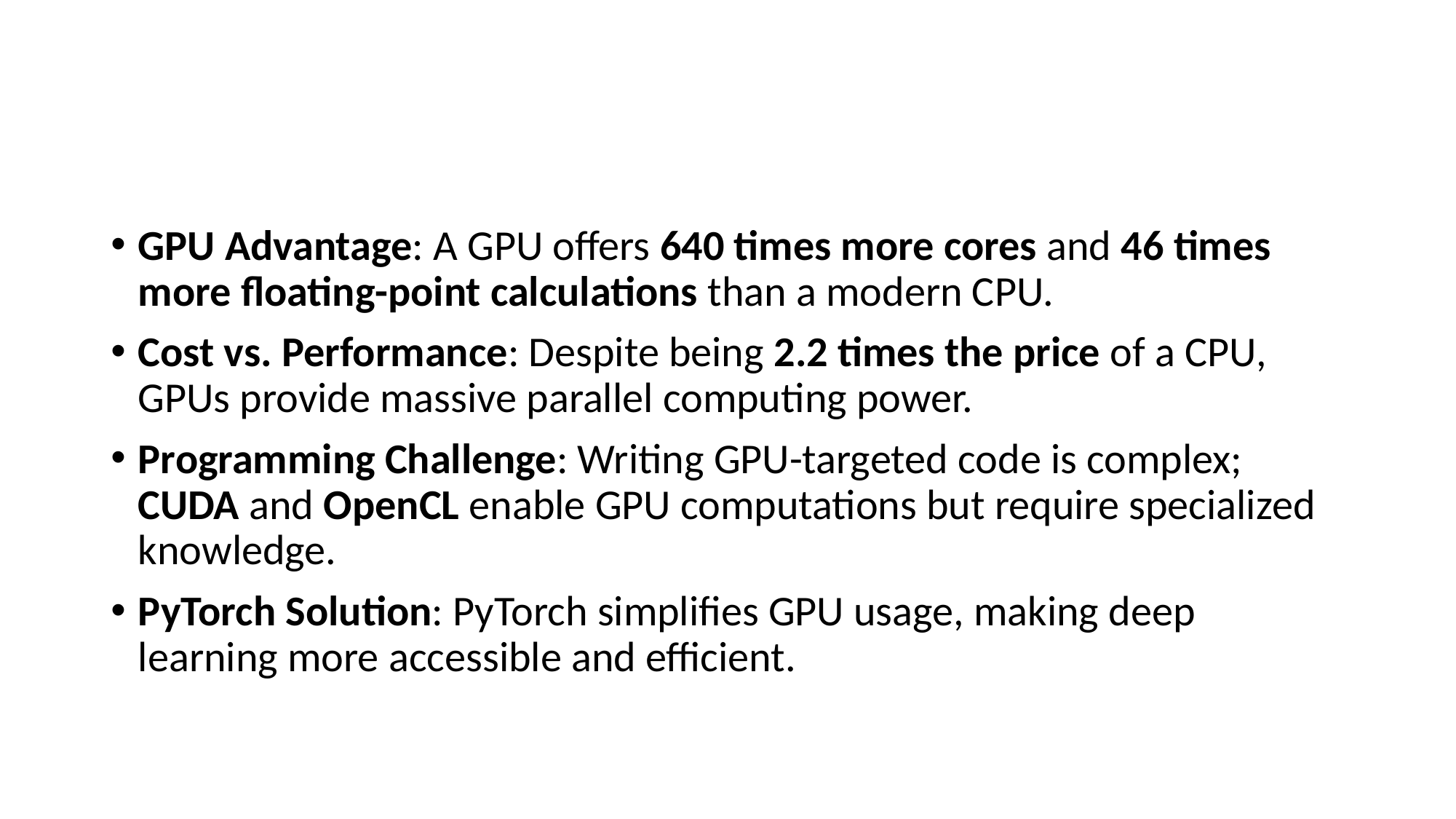

#
GPU Advantage: A GPU offers 640 times more cores and 46 times more floating-point calculations than a modern CPU.
Cost vs. Performance: Despite being 2.2 times the price of a CPU, GPUs provide massive parallel computing power.
Programming Challenge: Writing GPU-targeted code is complex; CUDA and OpenCL enable GPU computations but require specialized knowledge.
PyTorch Solution: PyTorch simplifies GPU usage, making deep learning more accessible and efficient.